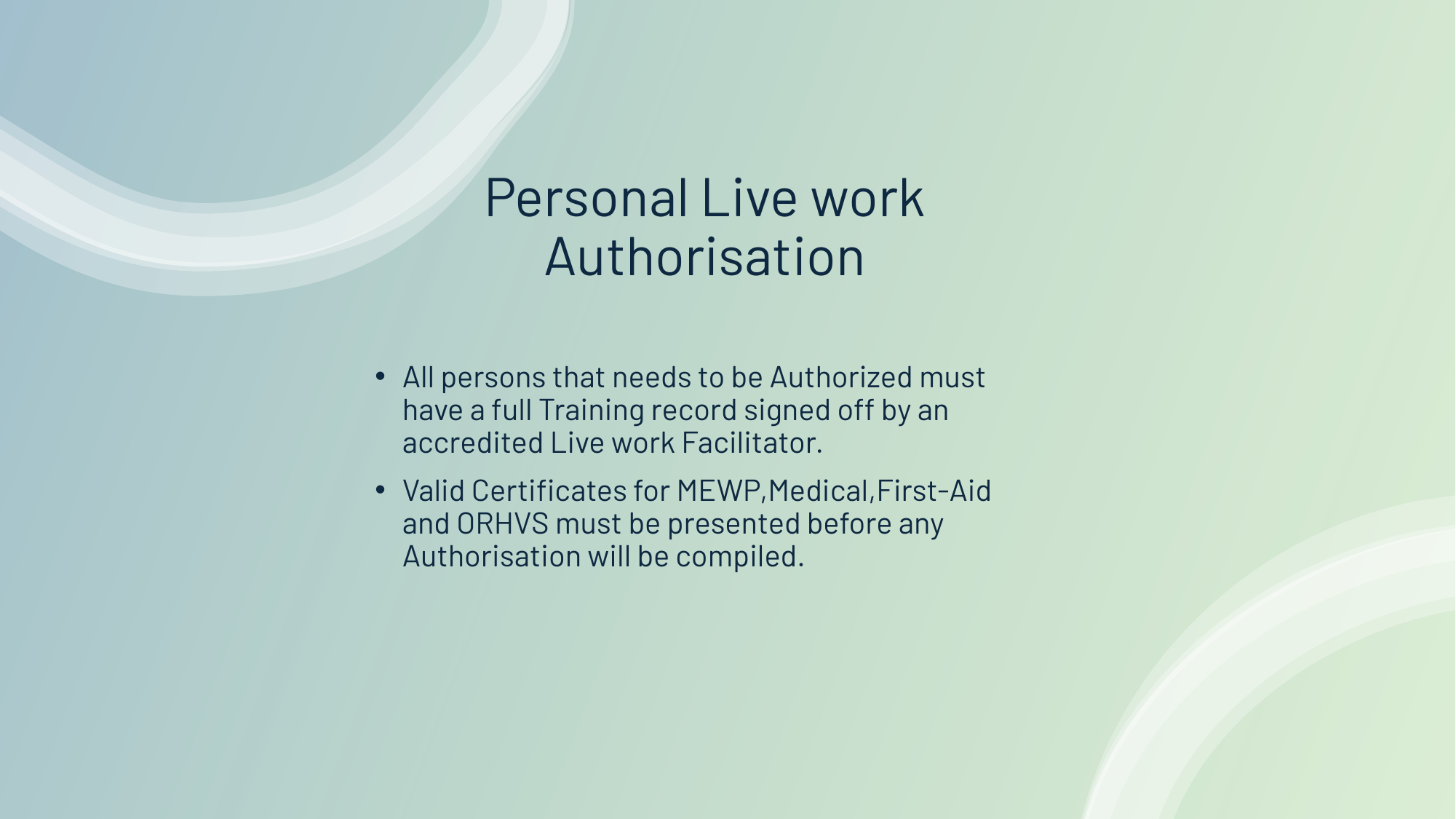

# Personal Live work Authorisation
All persons that needs to be Authorized must have a full Training record signed off by an accredited Live work Facilitator.
Valid Certificates for MEWP,Medical,First-Aid and ORHVS must be presented before any Authorisation will be compiled.